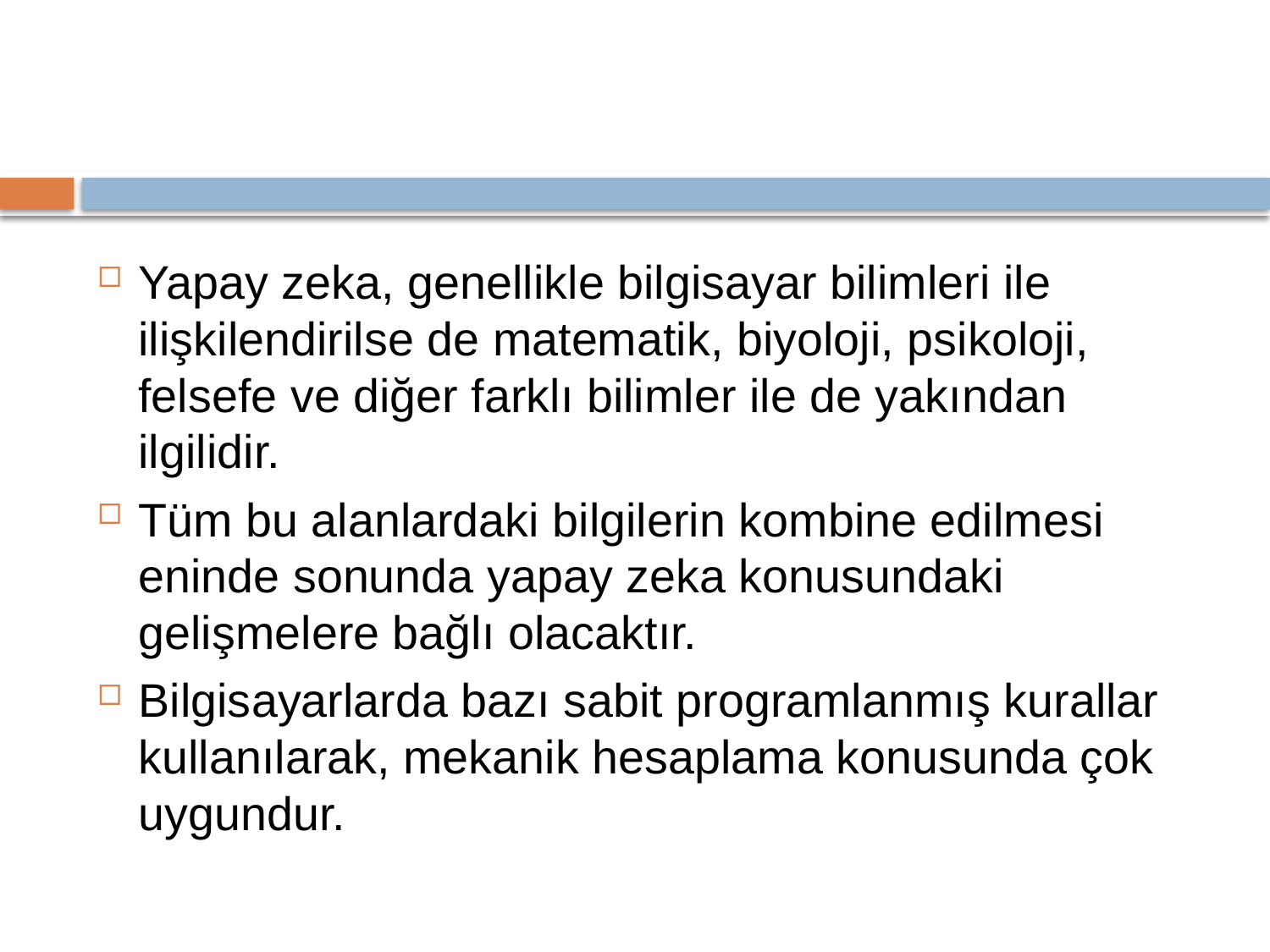

#
Yapay zeka, genellikle bilgisayar bilimleri ile ilişkilendirilse de matematik, biyoloji, psikoloji, felsefe ve diğer farklı bilimler ile de yakından ilgilidir.
Tüm bu alanlardaki bilgilerin kombine edilmesi eninde sonunda yapay zeka konusundaki gelişmelere bağlı olacaktır.
Bilgisayarlarda bazı sabit programlanmış kurallar kullanılarak, mekanik hesaplama konusunda çok uygundur.